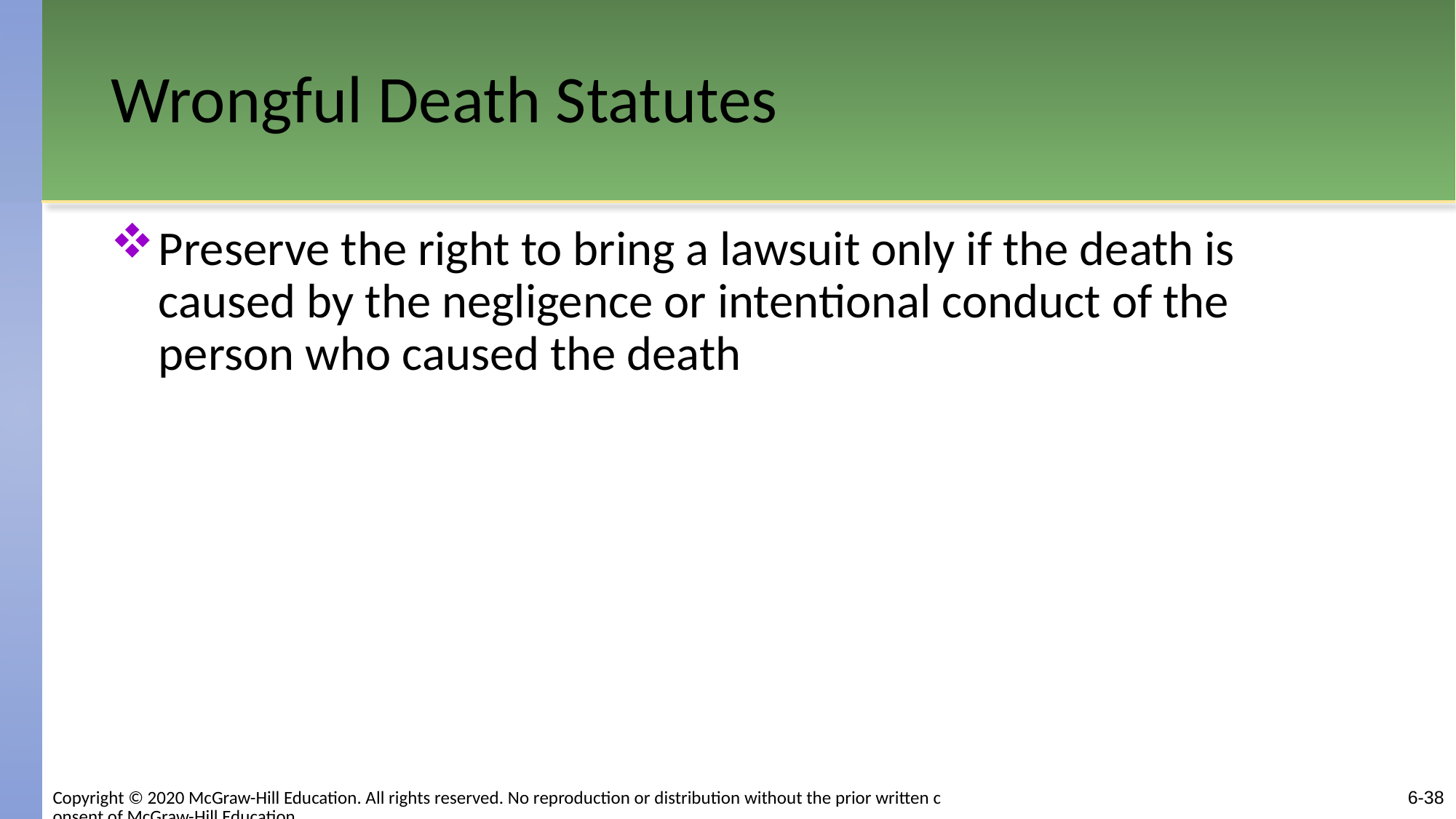

# Wrongful Death Statutes
Preserve the right to bring a lawsuit only if the death is caused by the negligence or intentional conduct of the person who caused the death

6-38
Copyright © 2020 McGraw-Hill Education. All rights reserved. No reproduction or distribution without the prior written consent of McGraw-Hill Education.